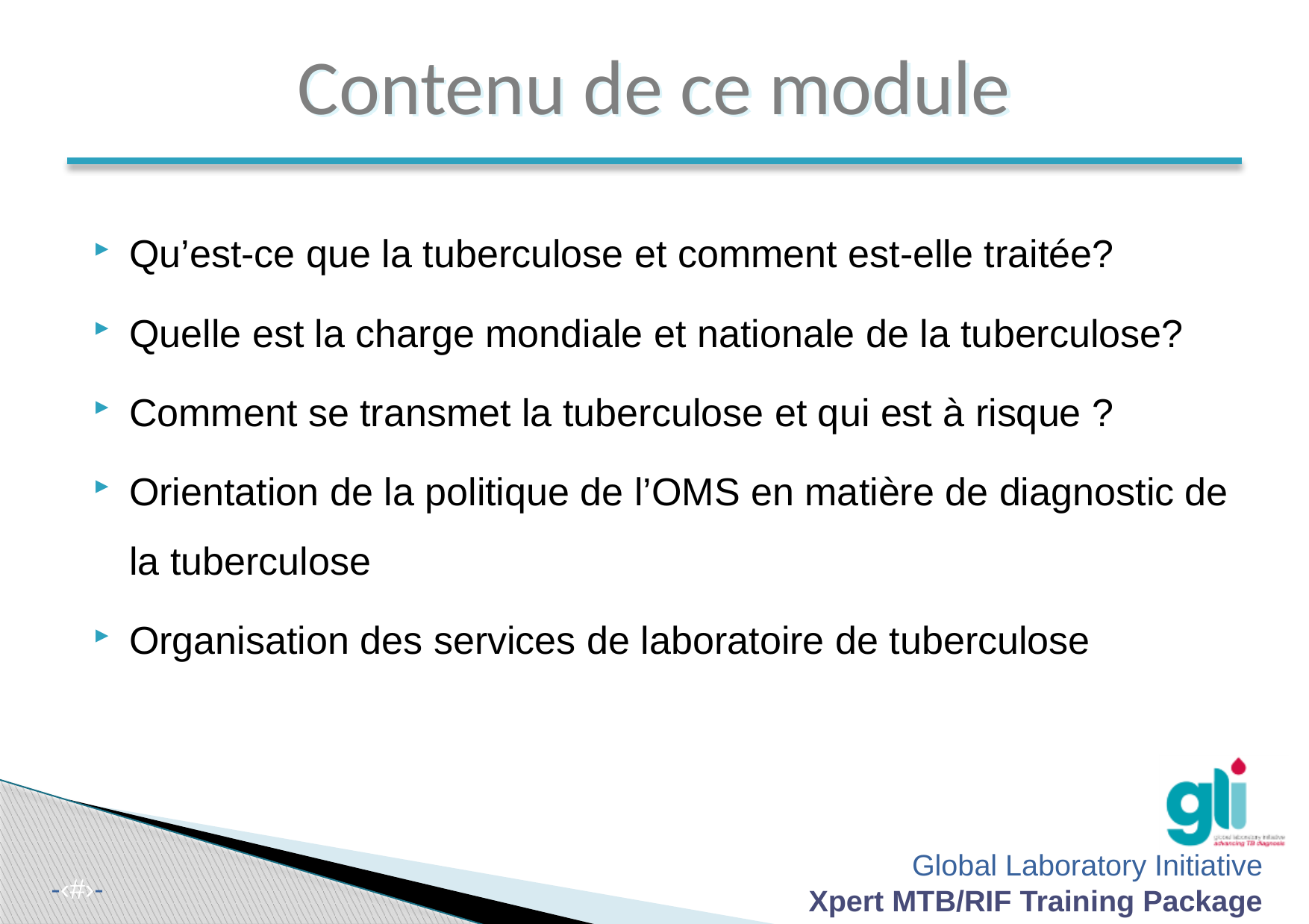

Contenu de ce module
#
Qu’est-ce que la tuberculose et comment est-elle traitée?
Quelle est la charge mondiale et nationale de la tuberculose?
Comment se transmet la tuberculose et qui est à risque ?
Orientation de la politique de l’OMS en matière de diagnostic de la tuberculose
Organisation des services de laboratoire de tuberculose